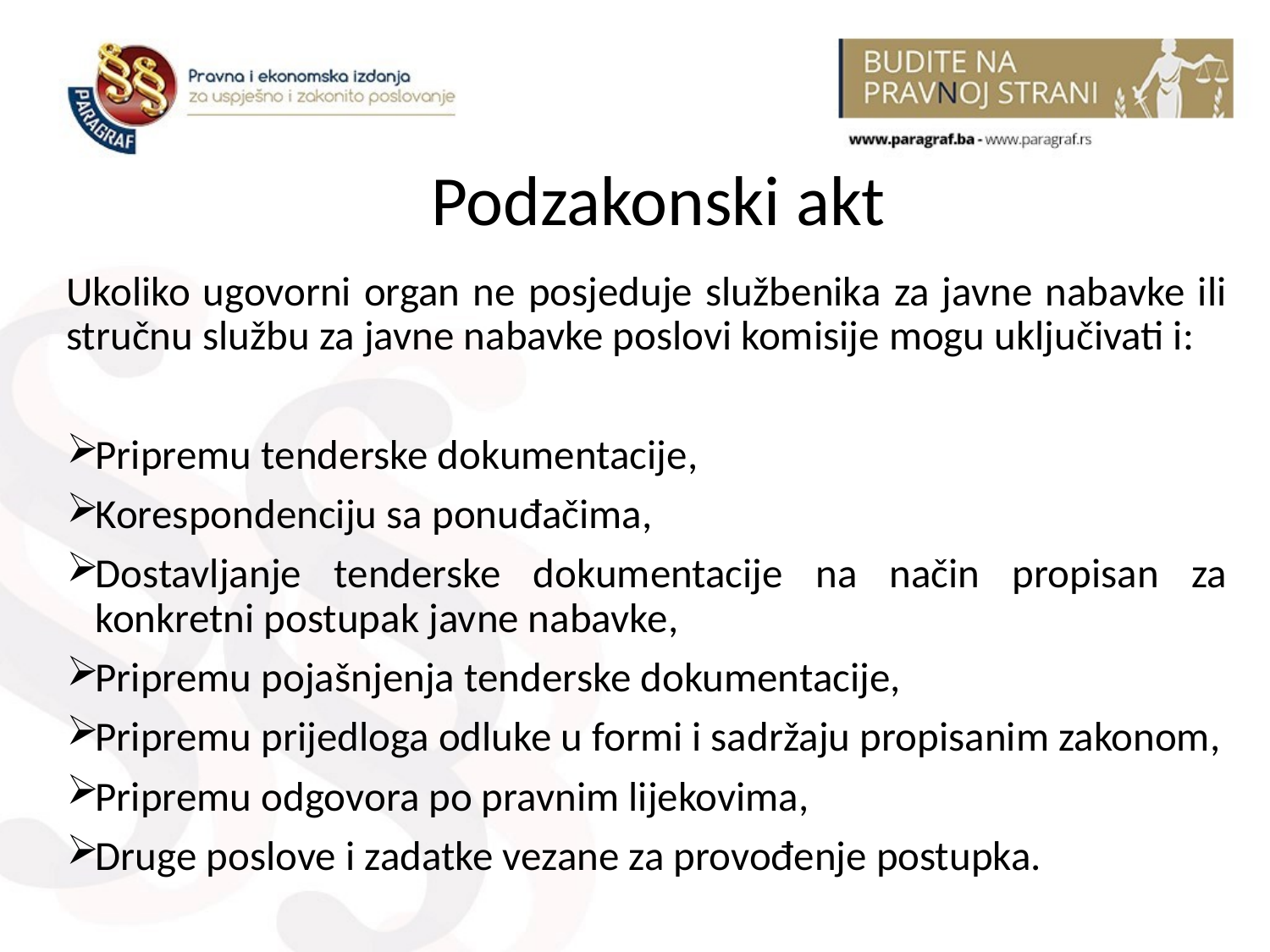

# Podzakonski akt
Ukoliko ugovorni organ ne posjeduje službenika za javne nabavke ili stručnu službu za javne nabavke poslovi komisije mogu uključivati i:

Pripremu tenderske dokumentacije,
Korespondenciju sa ponuđačima,
Dostavljanje tenderske dokumentacije na način propisan za konkretni postupak javne nabavke,
Pripremu pojašnjenja tenderske dokumentacije,
Pripremu prijedloga odluke u formi i sadržaju propisanim zakonom,
Pripremu odgovora po pravnim lijekovima,
Druge poslove i zadatke vezane za provođenje postupka.